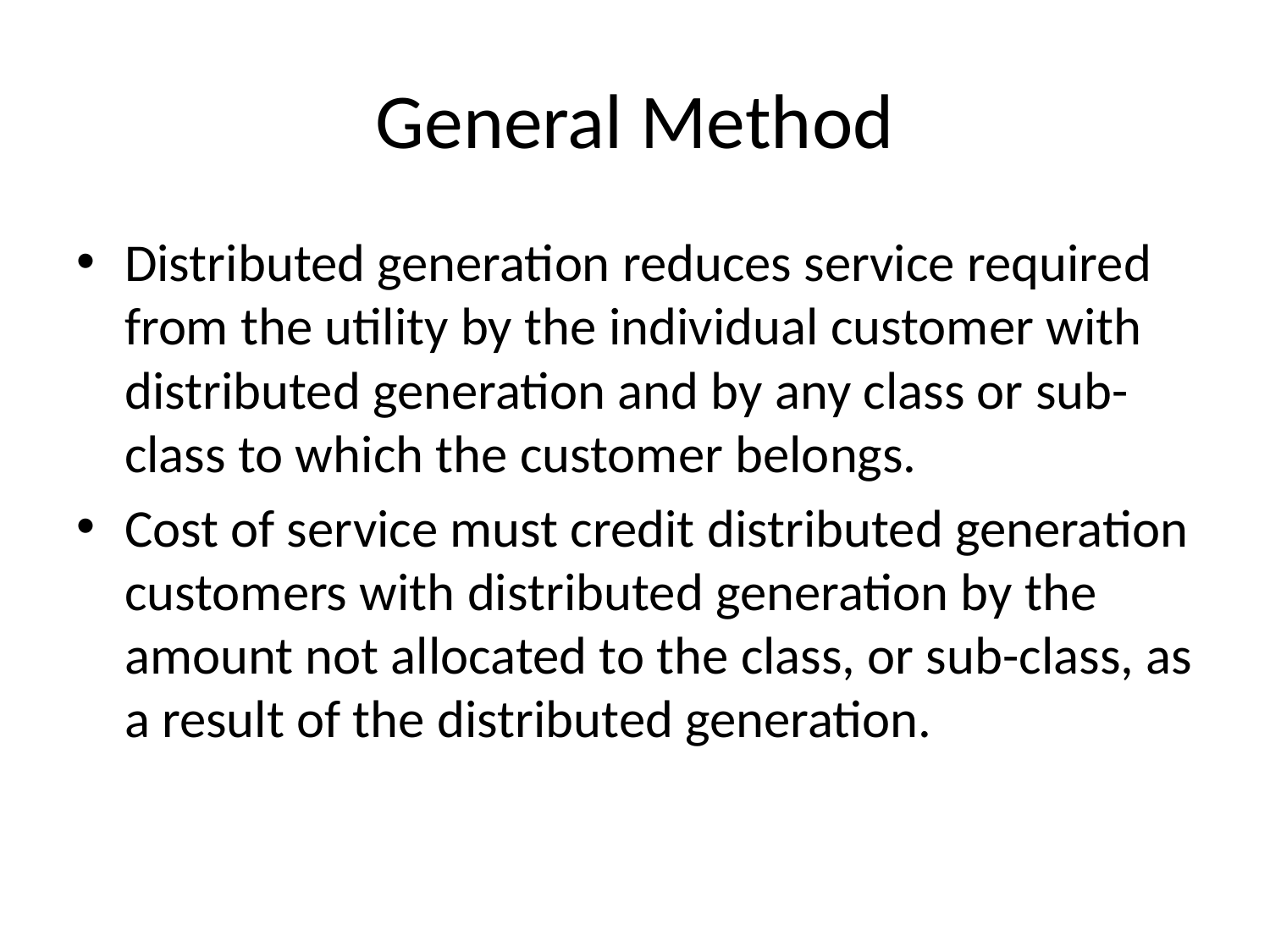

# General Method
Distributed generation reduces service required from the utility by the individual customer with distributed generation and by any class or sub-class to which the customer belongs.
Cost of service must credit distributed generation customers with distributed generation by the amount not allocated to the class, or sub-class, as a result of the distributed generation.